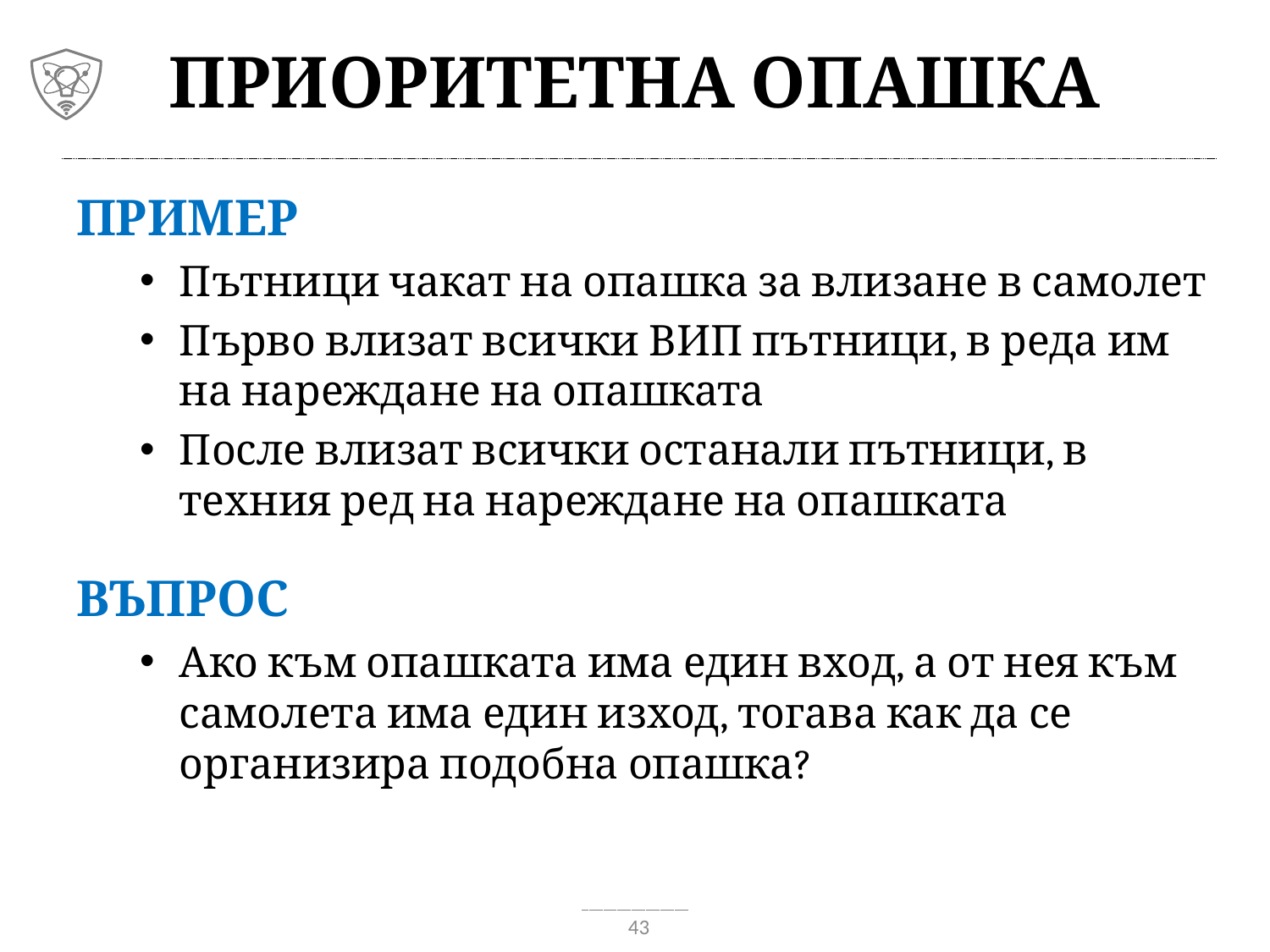

# Приоритетна опашка
Пример
Пътници чакат на опашка за влизане в самолет
Първо влизат всички ВИП пътници, в реда им на нареждане на опашката
После влизат всички останали пътници, в техния ред на нареждане на опашката
Въпрос
Ако към опашката има един вход, а от нея към самолета има един изход, тогава как да се организира подобна опашка?
43